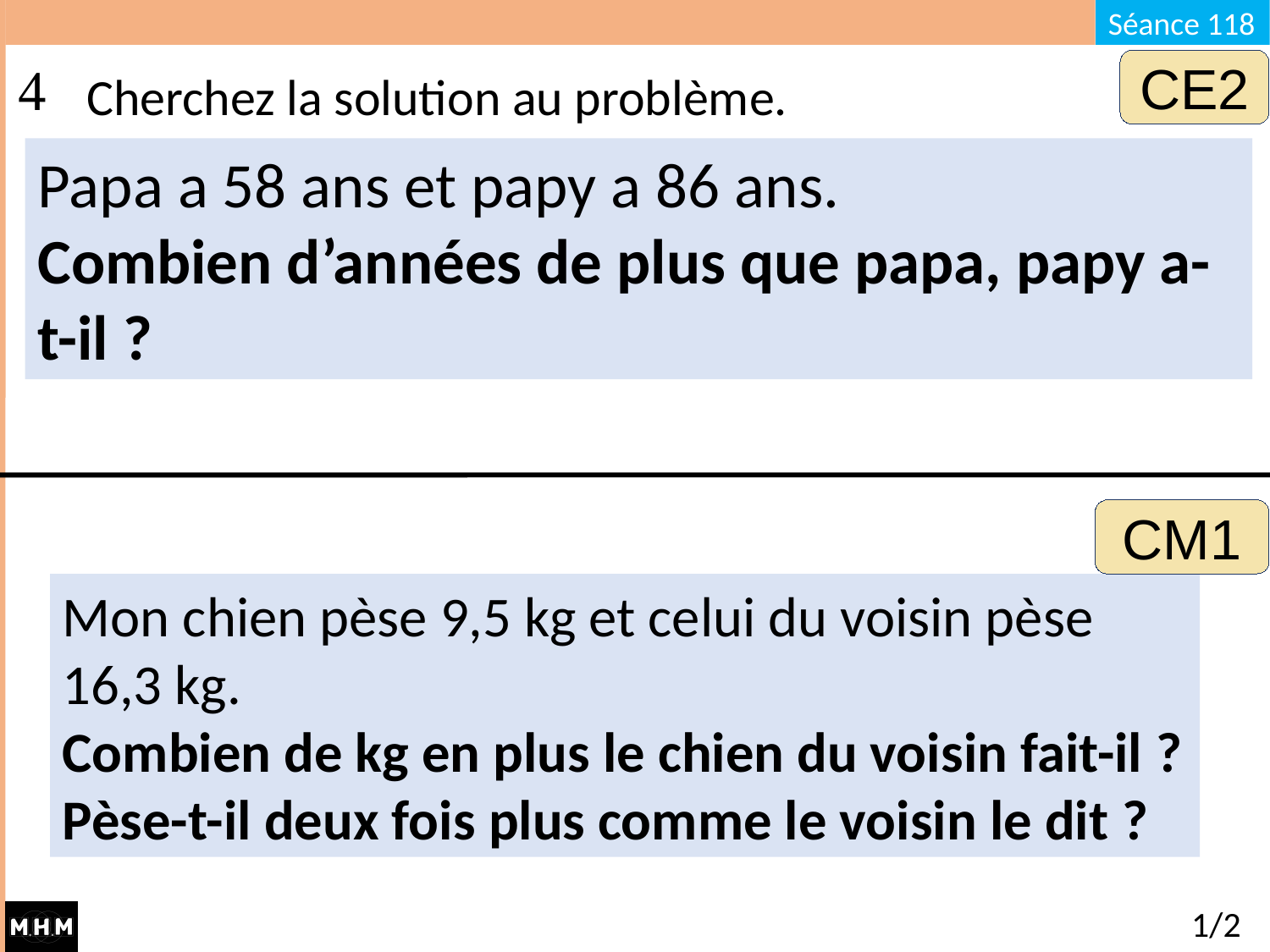

# Cherchez la solution au problème.
CE2
Papa a 58 ans et papy a 86 ans.
Combien d’années de plus que papa, papy a-t-il ?

CM1
Mon chien pèse 9,5 kg et celui du voisin pèse 16,3 kg.
Combien de kg en plus le chien du voisin fait-il ?
Pèse-t-il deux fois plus comme le voisin le dit ?
1/2